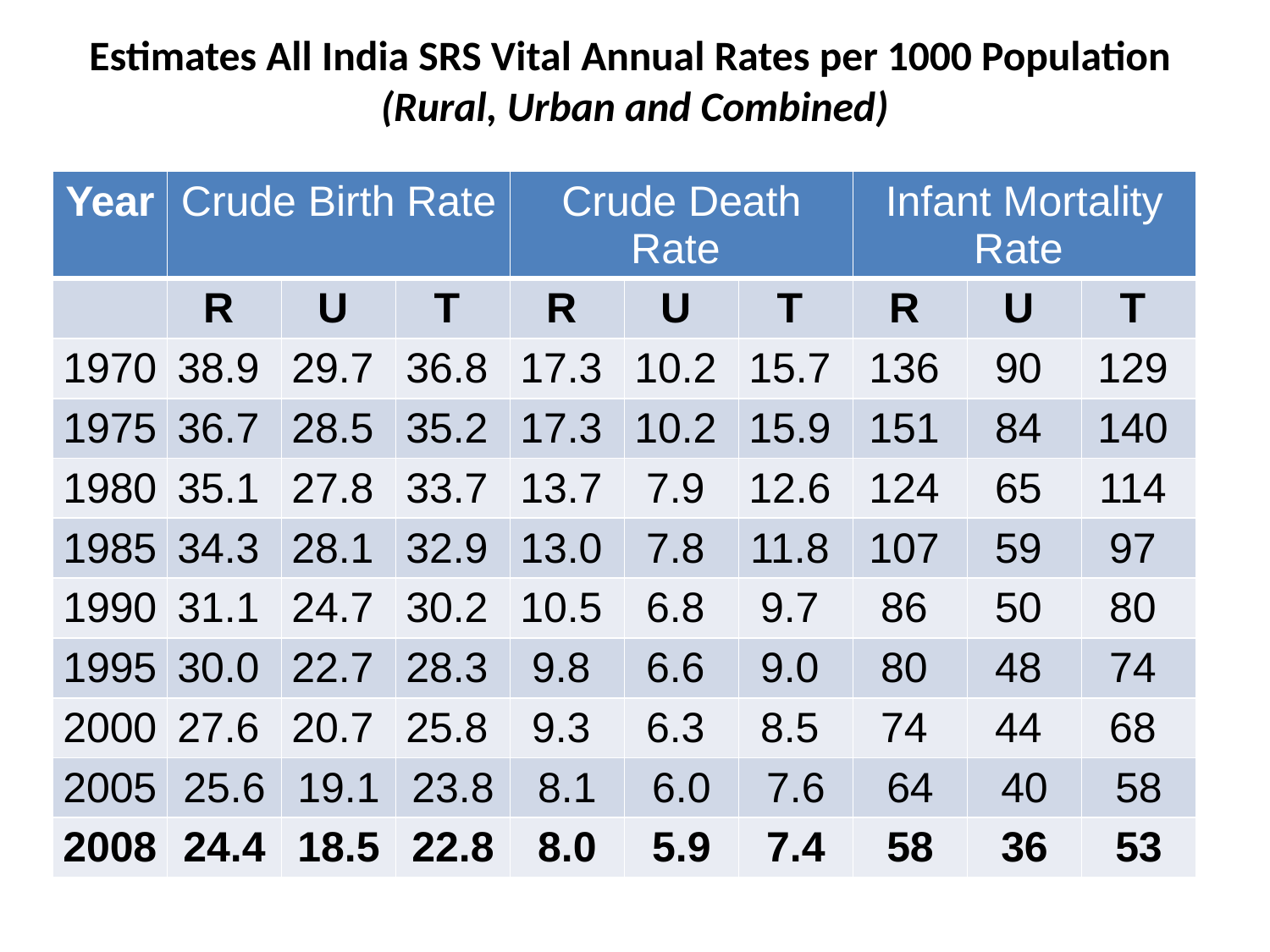

# Estimates All India SRS Vital Annual Rates per 1000 Population (Rural, Urban and Combined)
| Year | Crude Birth Rate |  |  | Crude Death Rate |  |  | Infant Mortality Rate |  |  |
| --- | --- | --- | --- | --- | --- | --- | --- | --- | --- |
|  | R | U | T | R | U | T | R | U | T |
| 1970 | 38.9 | 29.7 | 36.8 | 17.3 | 10.2 | 15.7 | 136 | 90 | 129 |
| 1975 | 36.7 | 28.5 | 35.2 | 17.3 | 10.2 | 15.9 | 151 | 84 | 140 |
| 1980 | 35.1 | 27.8 | 33.7 | 13.7 | 7.9 | 12.6 | 124 | 65 | 114 |
| 1985 | 34.3 | 28.1 | 32.9 | 13.0 | 7.8 | 11.8 | 107 | 59 | 97 |
| 1990 | 31.1 | 24.7 | 30.2 | 10.5 | 6.8 | 9.7 | 86 | 50 | 80 |
| 1995 | 30.0 | 22.7 | 28.3 | 9.8 | 6.6 | 9.0 | 80 | 48 | 74 |
| 2000 | 27.6 | 20.7 | 25.8 | 9.3 | 6.3 | 8.5 | 74 | 44 | 68 |
| 2005 | 25.6 | 19.1 | 23.8 | 8.1 | 6.0 | 7.6 | 64 | 40 | 58 |
| 2008 | 24.4 | 18.5 | 22.8 | 8.0 | 5.9 | 7.4 | 58 | 36 | 53 |